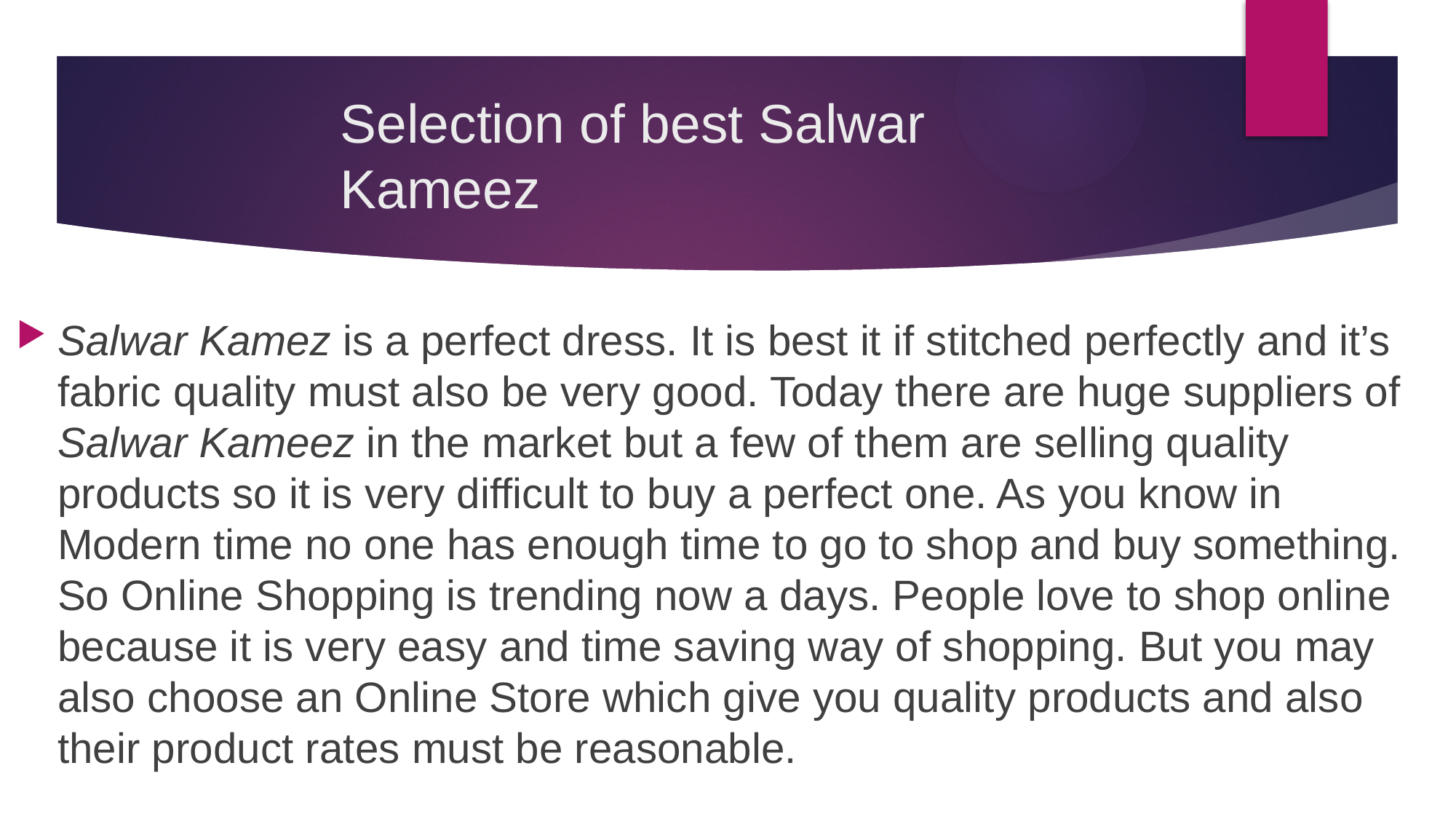

# Selection of best Salwar Kameez
Salwar Kamez is a perfect dress. It is best it if stitched perfectly and it’s fabric quality must also be very good. Today there are huge suppliers of Salwar Kameez in the market but a few of them are selling quality products so it is very difficult to buy a perfect one. As you know in Modern time no one has enough time to go to shop and buy something. So Online Shopping is trending now a days. People love to shop online because it is very easy and time saving way of shopping. But you may also choose an Online Store which give you quality products and also their product rates must be reasonable.